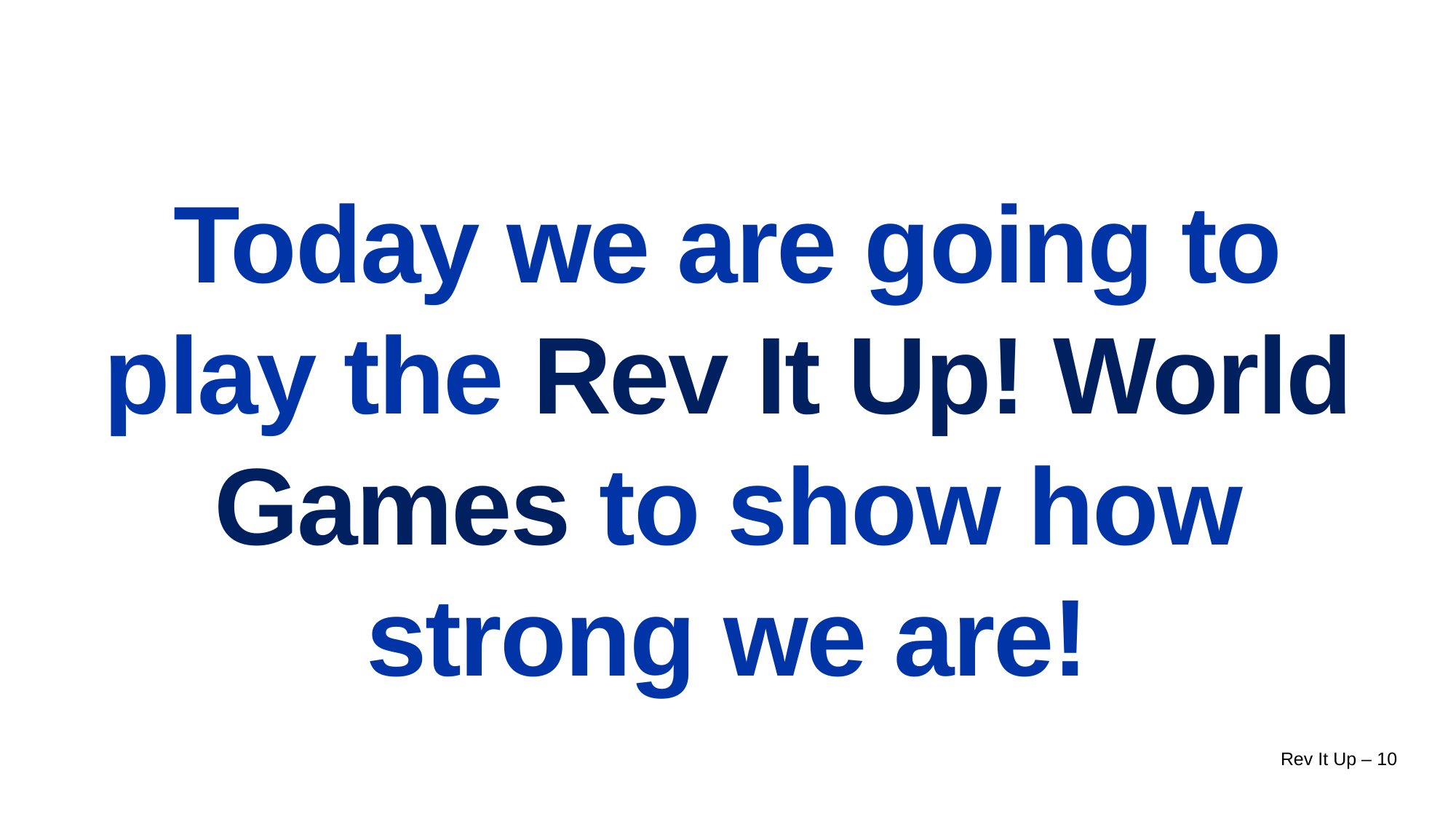

# Today we are going to play the Rev It Up! World Games to show how strong we are!
Rev It Up – 10